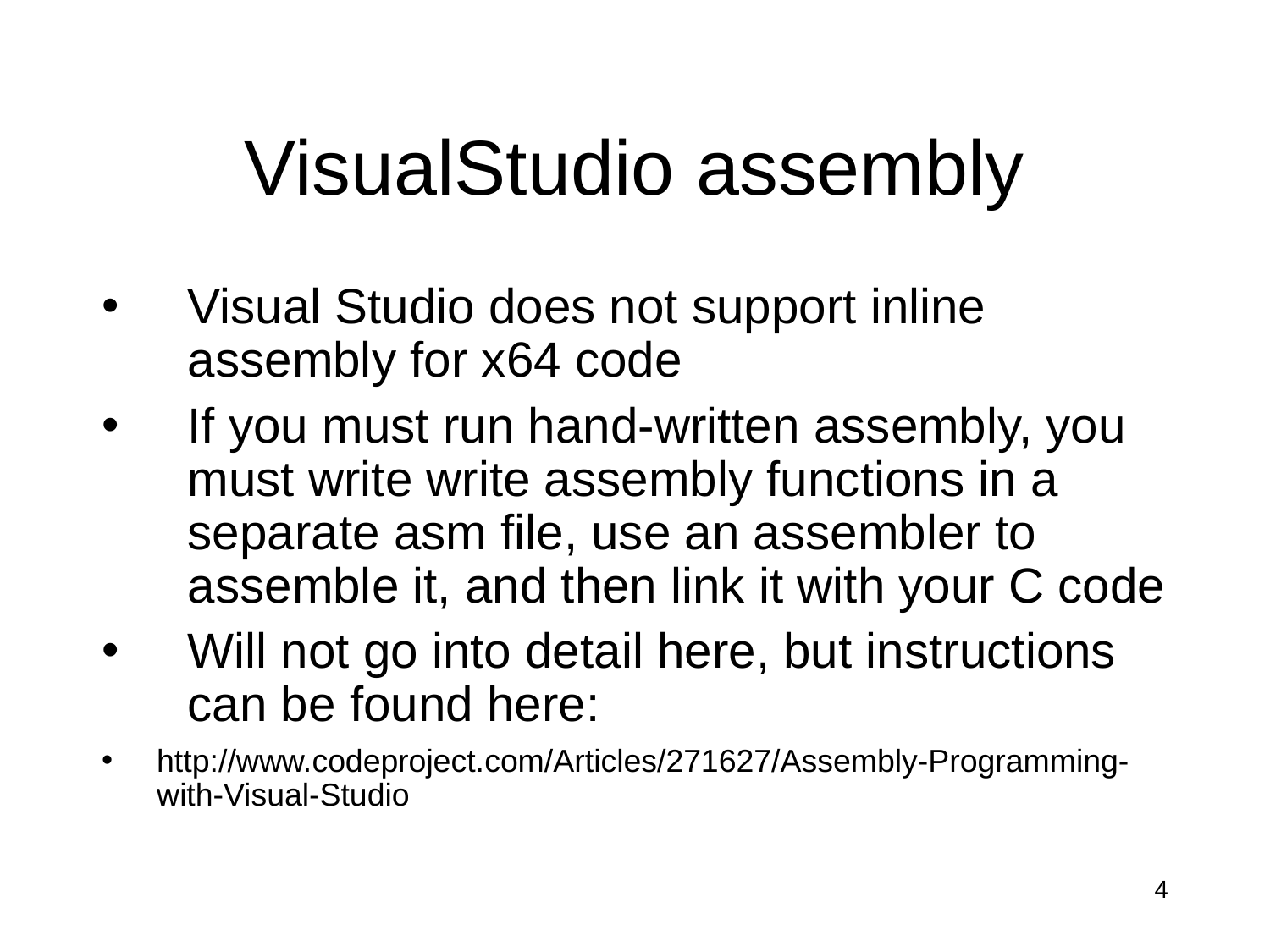

VisualStudio assembly
Visual Studio does not support inline assembly for x64 code
If you must run hand-written assembly, you must write write assembly functions in a separate asm file, use an assembler to assemble it, and then link it with your C code
Will not go into detail here, but instructions can be found here:
http://www.codeproject.com/Articles/271627/Assembly-Programming-with-Visual-Studio
4